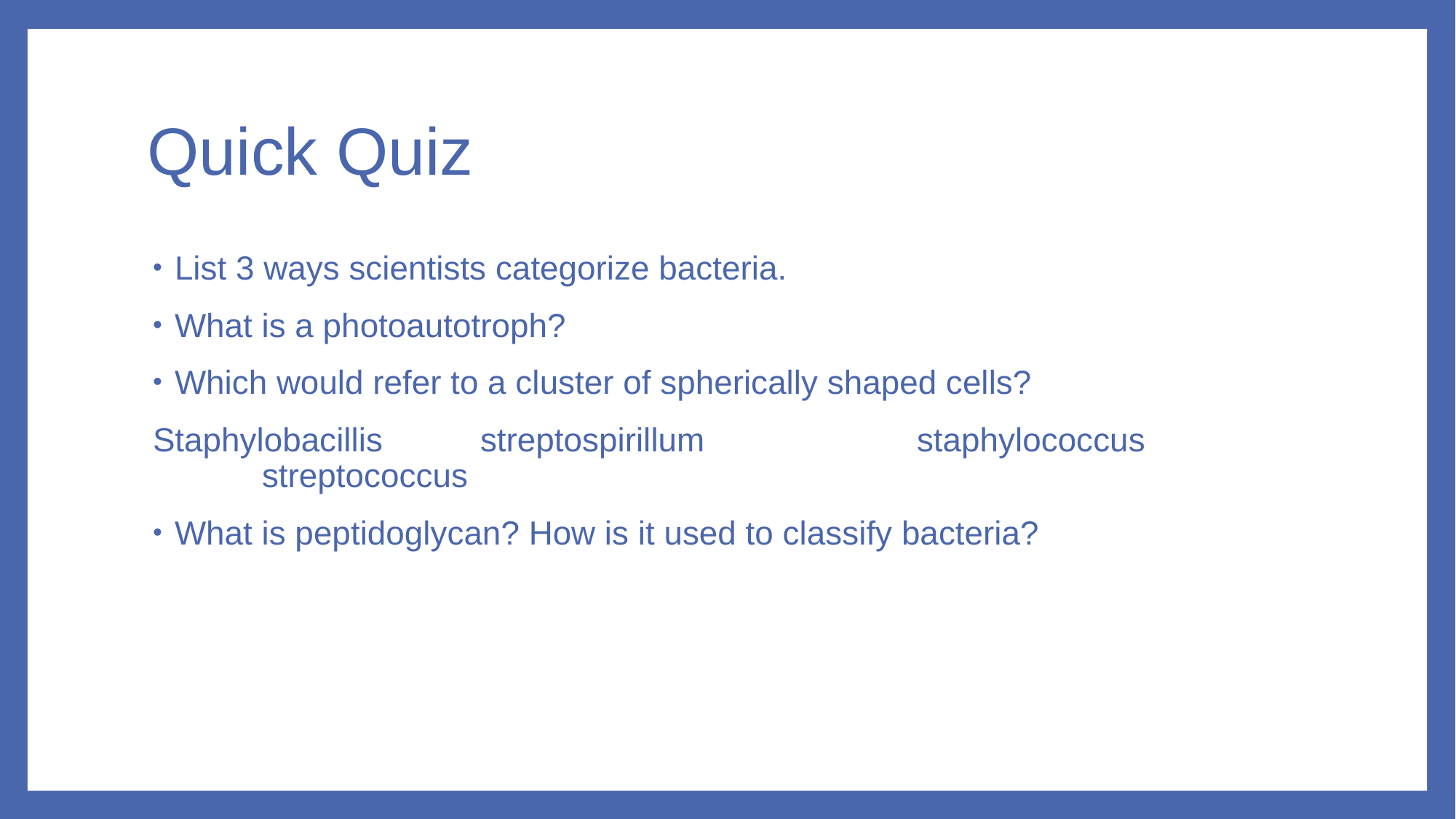

# Quick Quiz
List 3 ways scientists categorize bacteria.
What is a photoautotroph?
Which would refer to a cluster of spherically shaped cells?
Staphylobacillis	streptospirillum		staphylococcus		streptococcus
What is peptidoglycan? How is it used to classify bacteria?